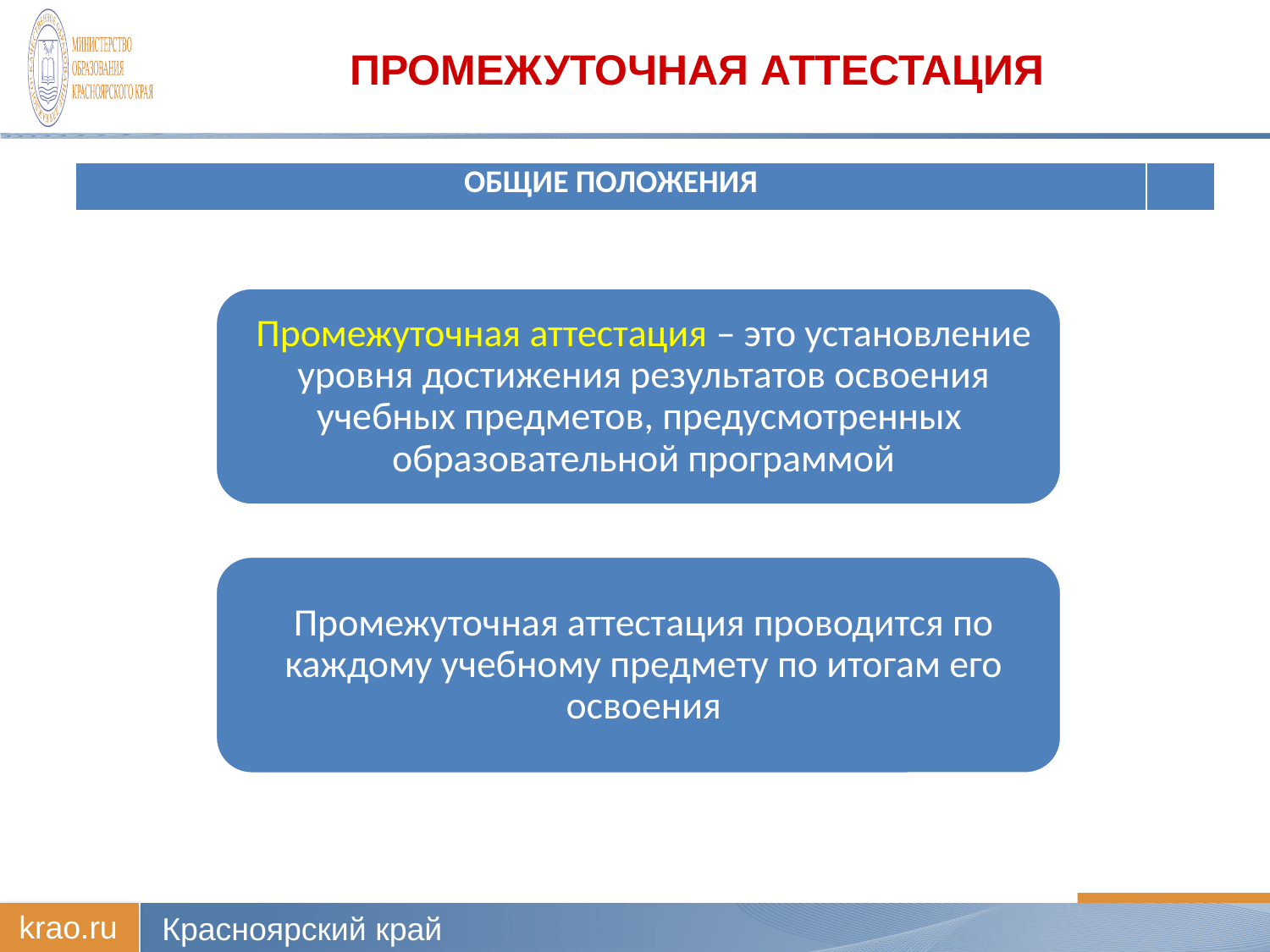

# Промежуточная аттестация
| ОБЩИЕ ПОЛОЖЕНИЯ |  |
| --- | --- |
Промежуточная аттестация – это установление уровня достижения результатов освоения учебных предметов, предусмотренных  образовательной программой

Промежуточная аттестация проводится по каждому учебному предмету по итогам его освоения